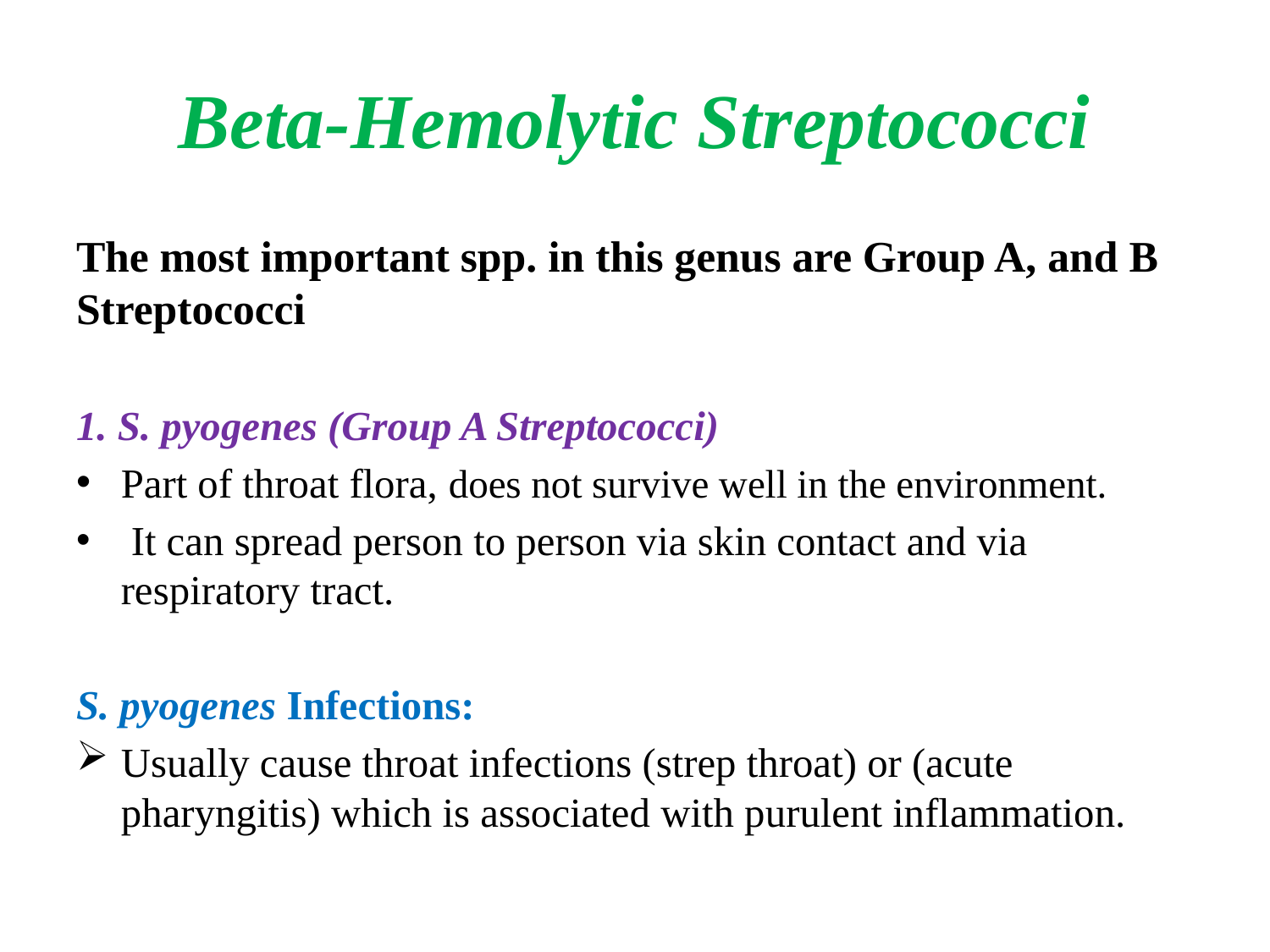

# Beta-Hemolytic Streptococci
The most important spp. in this genus are Group A, and B Streptococci

1. S. pyogenes (Group A Streptococci)
Part of throat flora, does not survive well in the environment.
 It can spread person to person via skin contact and via respiratory tract.

S. pyogenes Infections:
Usually cause throat infections (strep throat) or (acute pharyngitis) which is associated with purulent inflammation.